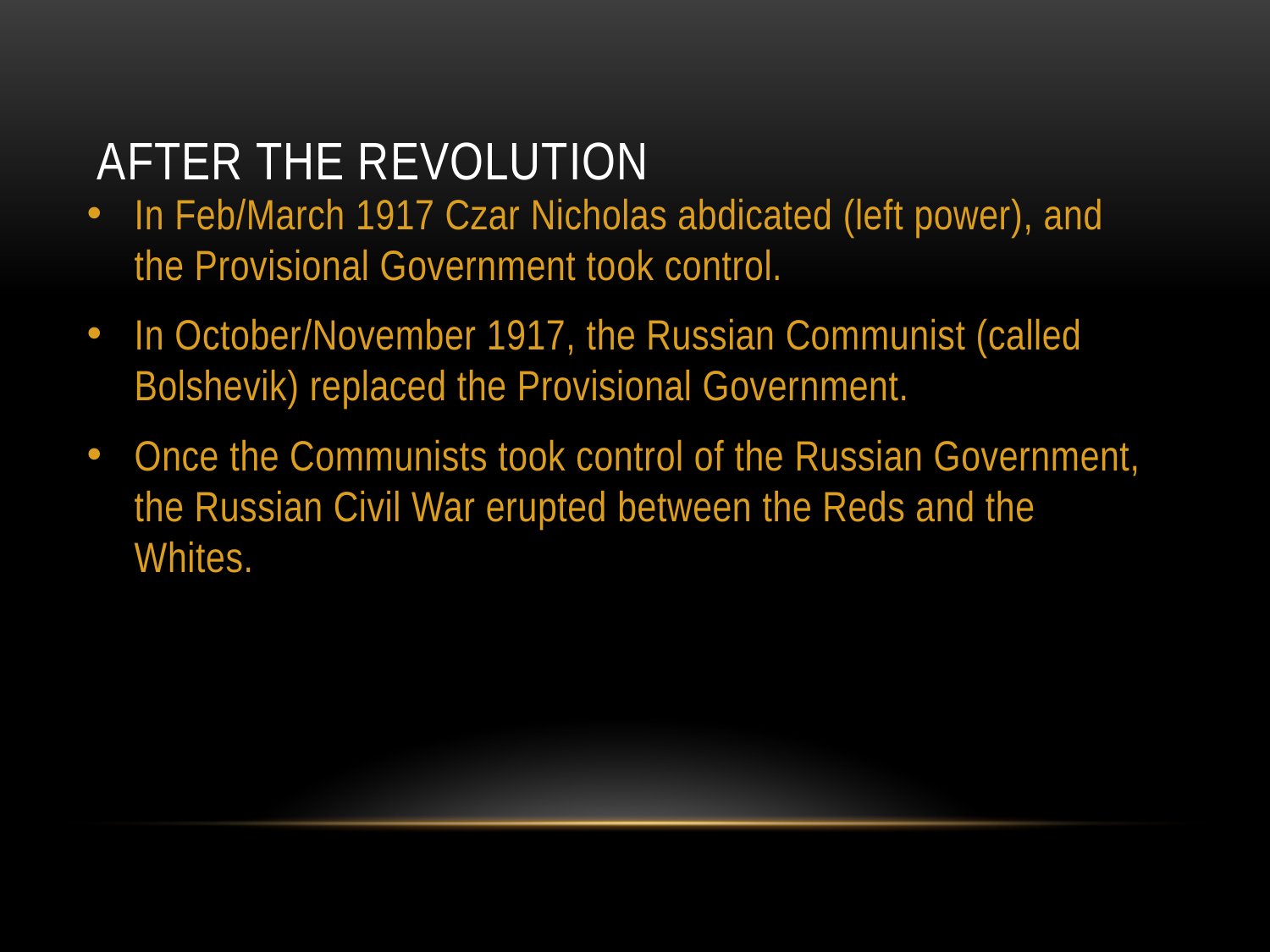

# After the revolution
In Feb/March 1917 Czar Nicholas abdicated (left power), and the Provisional Government took control.
In October/November 1917, the Russian Communist (called Bolshevik) replaced the Provisional Government.
Once the Communists took control of the Russian Government, the Russian Civil War erupted between the Reds and the Whites.